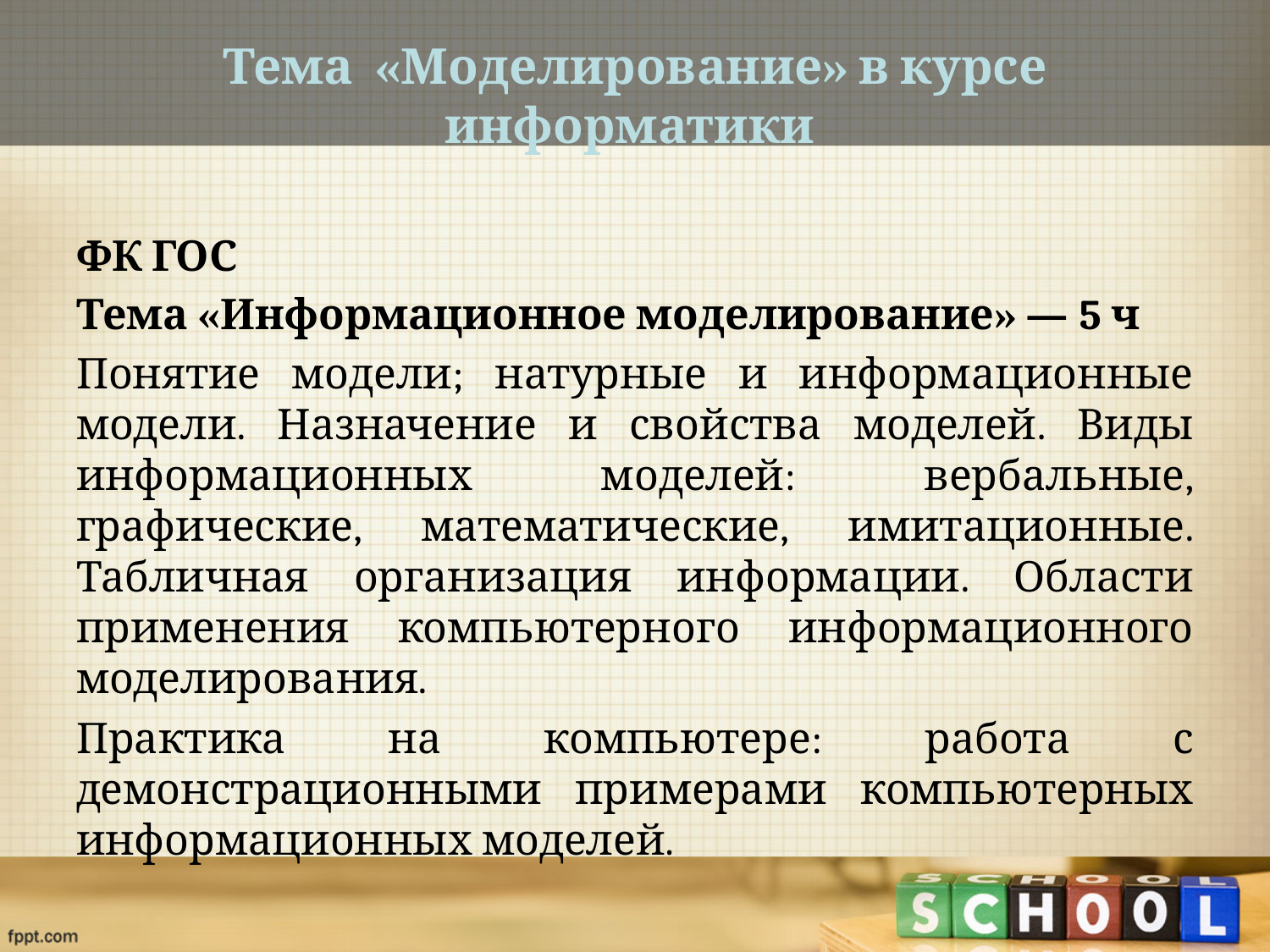

# Тема  «Моделирование» в курсе информатики
ФК ГОС
Тема «Информационное моделирование» — 5 ч
Понятие модели; натурные и информационные модели. Назначение и свойства моделей. Виды информационных моделей: вербальные, графические, математические, имитационные. Табличная организация информации. Области применения компьютерного информационного моделирования.
Практика на компьютере: работа с демонстрационными примерами компьютерных информационных моделей.